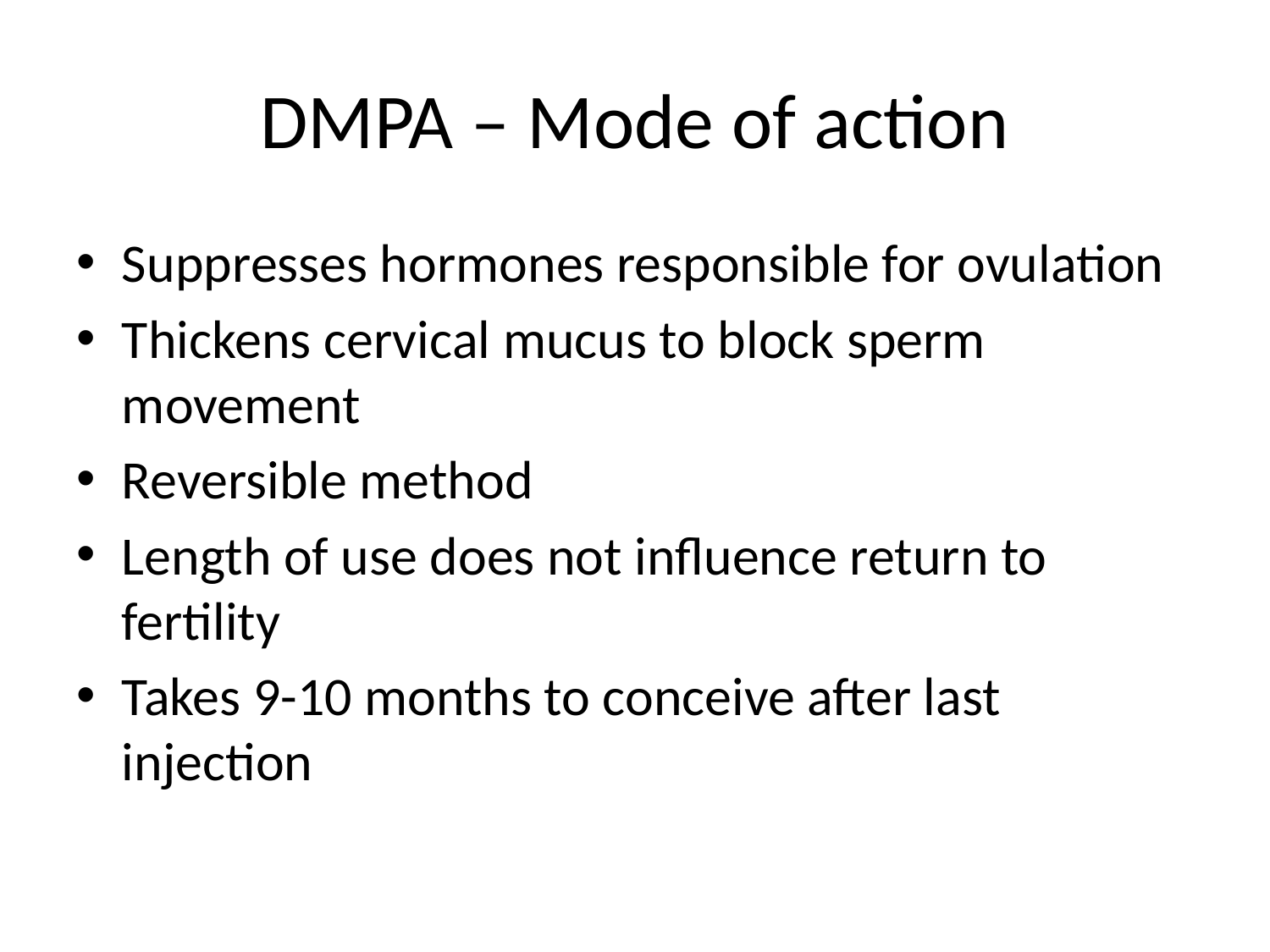

# DMPA – Mode of action
Suppresses hormones responsible for ovulation
Thickens cervical mucus to block sperm movement
Reversible method
Length of use does not influence return to fertility
Takes 9-10 months to conceive after last injection